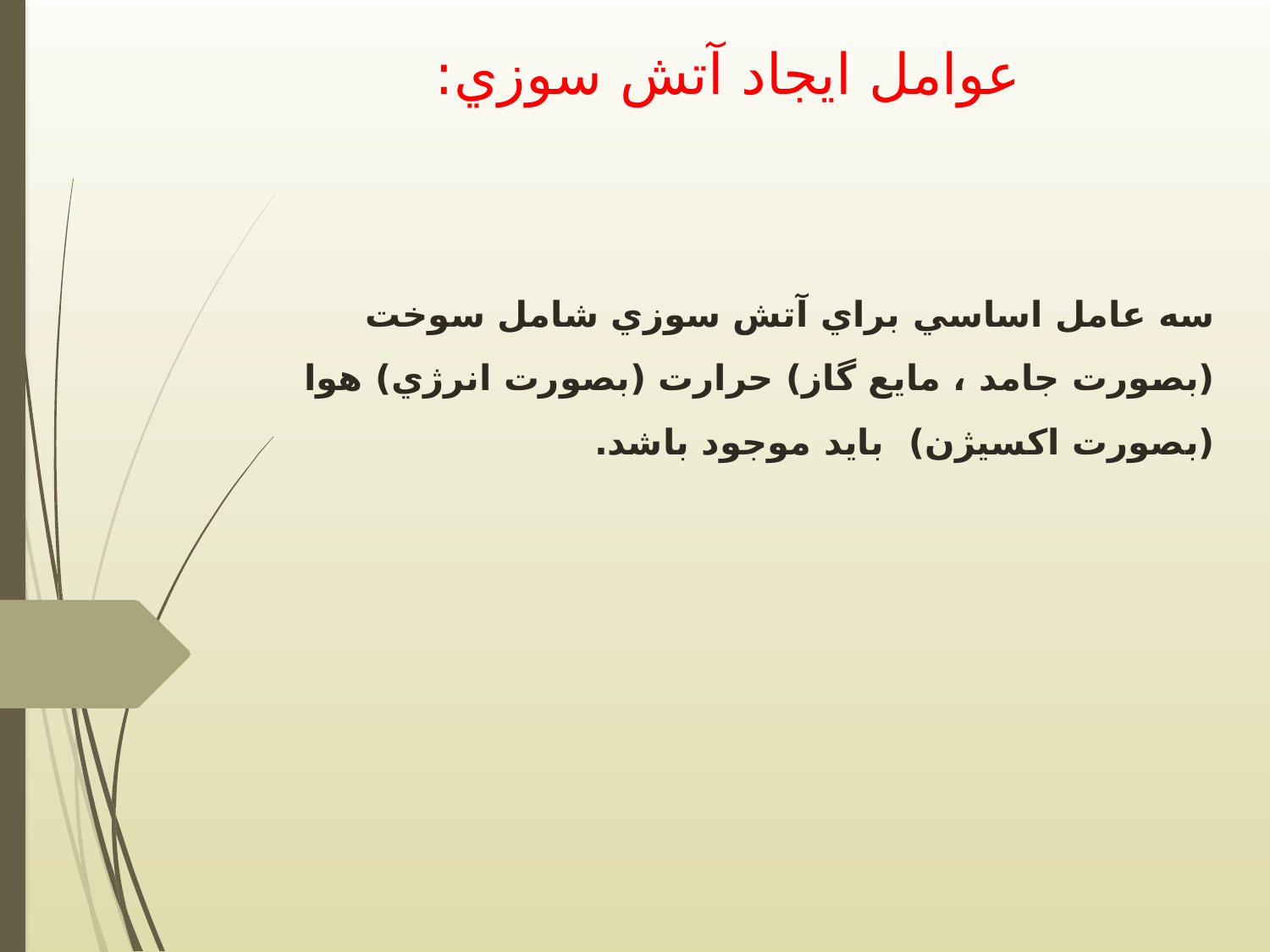

# عوامل ايجاد آتش سوزي:
سه عامل اساسي براي آتش سوزي شامل سوخت (بصورت جامد ، مايع گاز) حرارت (بصورت انرژي) هوا (بصورت اكسيژن)  باید موجود باشد.